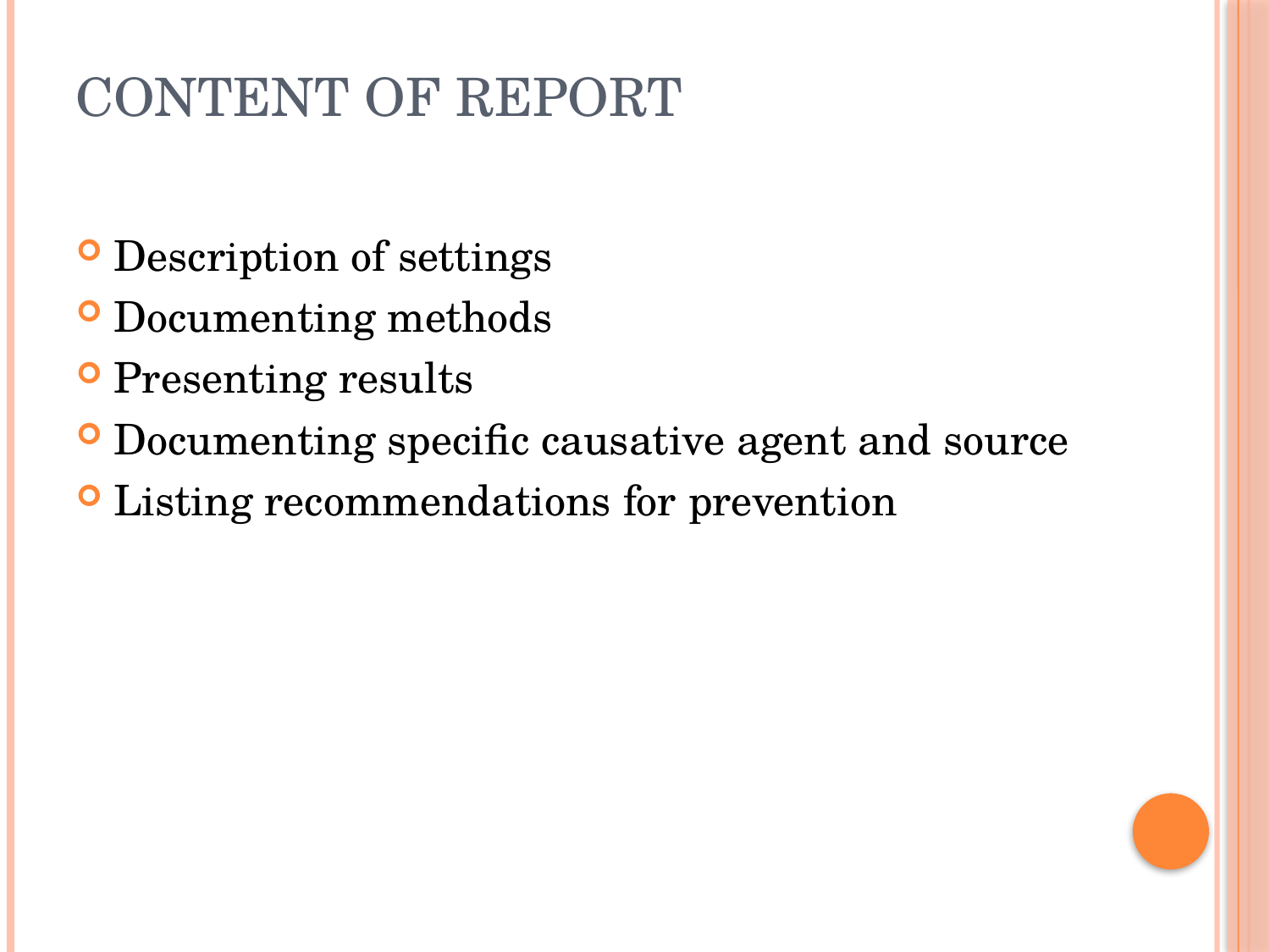

# Content of report
Description of settings
Documenting methods
Presenting results
Documenting specific causative agent and source
Listing recommendations for prevention